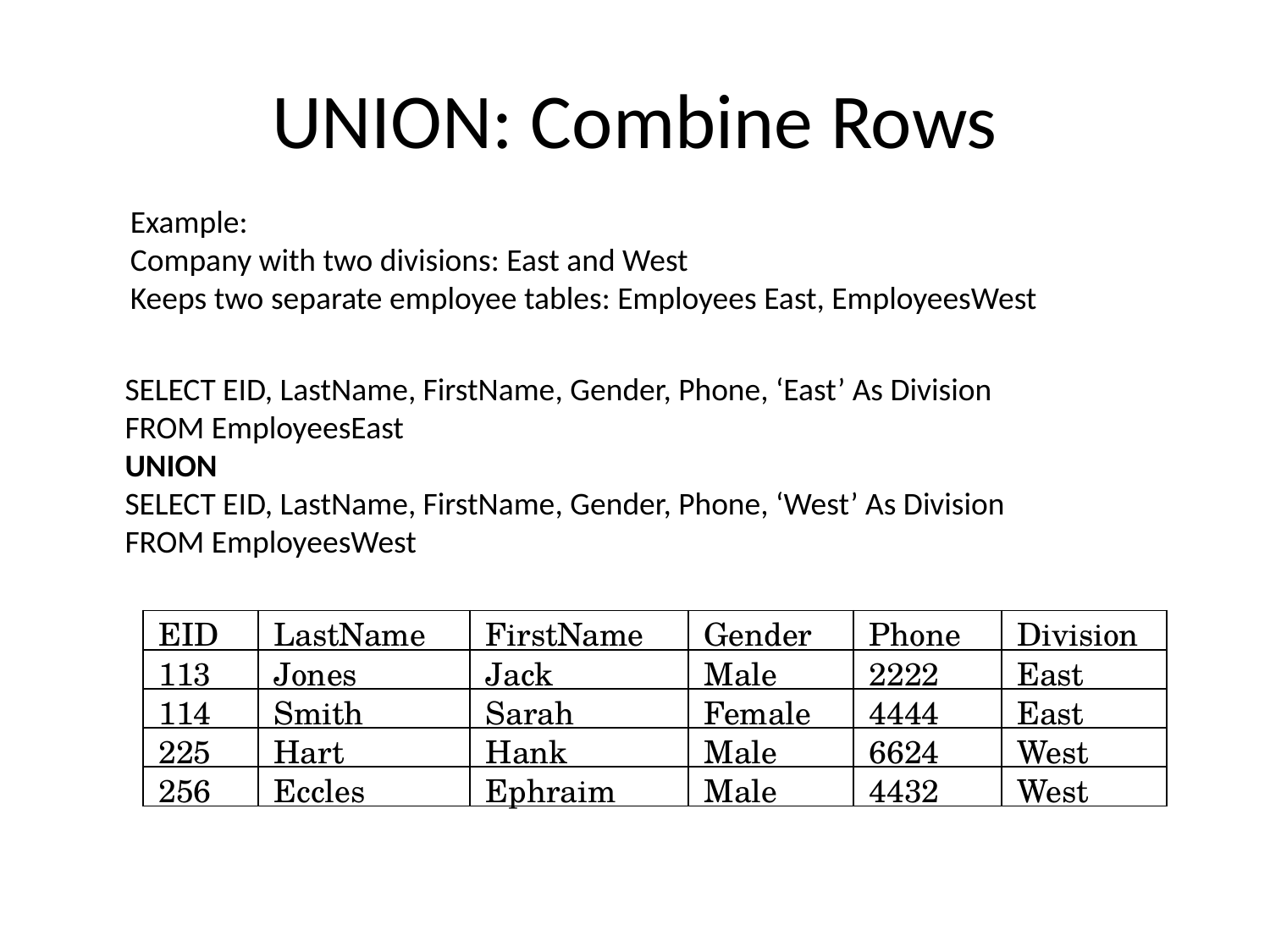

# UNION: Combine Rows
Example:
Company with two divisions: East and West
Keeps two separate employee tables: Employees East, EmployeesWest
SELECT EID, LastName, FirstName, Gender, Phone, ‘East’ As Division
FROM EmployeesEast
UNION
SELECT EID, LastName, FirstName, Gender, Phone, ‘West’ As Division
FROM EmployeesWest
| EID | LastName | FirstName | Gender | Phone | Division |
| --- | --- | --- | --- | --- | --- |
| 113 | Jones | Jack | Male | 2222 | East |
| 114 | Smith | Sarah | Female | 4444 | East |
| 225 | Hart | Hank | Male | 6624 | West |
| 256 | Eccles | Ephraim | Male | 4432 | West |